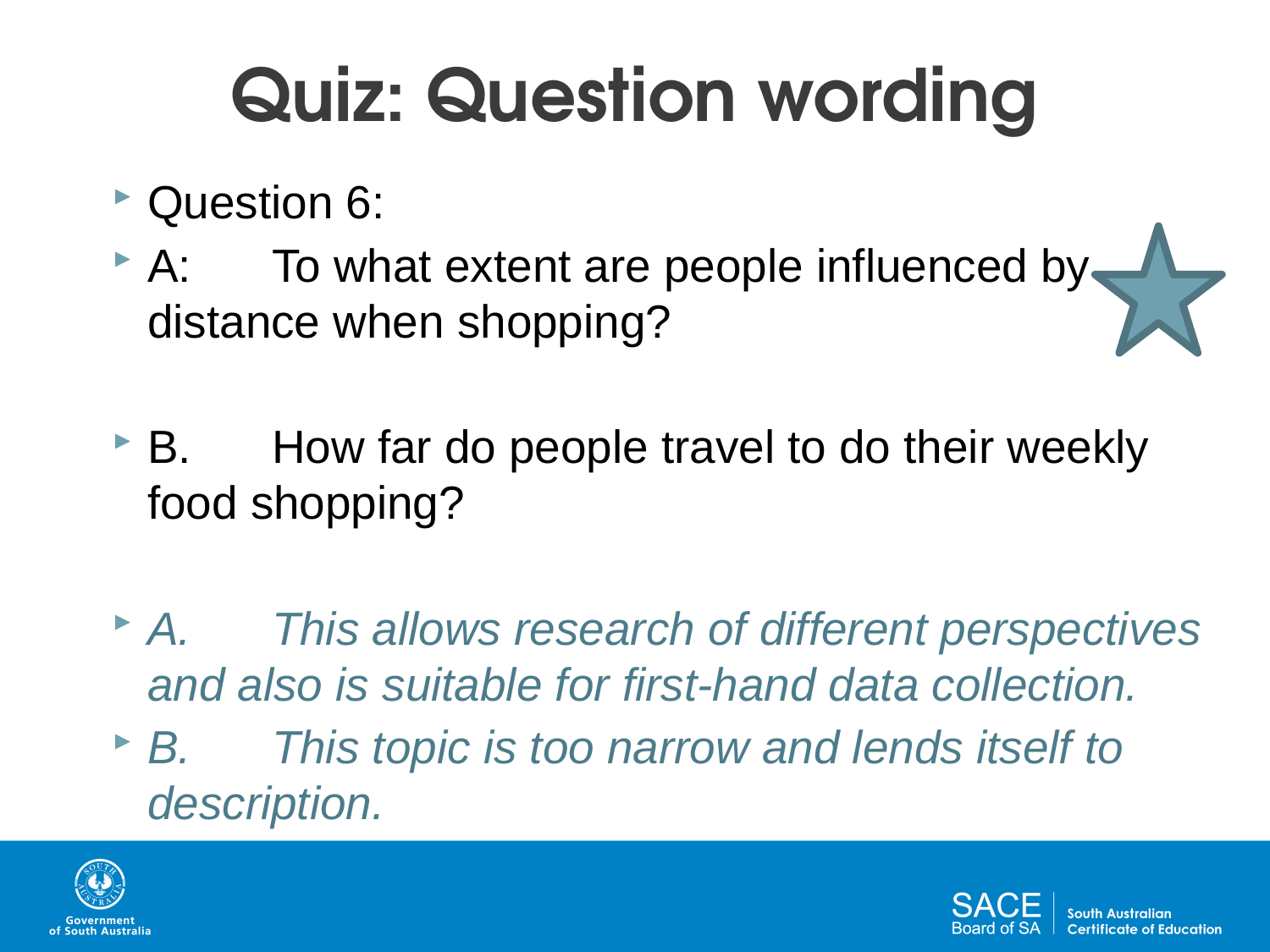

# Quiz: Question wording
Question 6:
A:	To what extent are people influenced by distance when shopping?

B.	How far do people travel to do their weekly food shopping?

A.	This allows research of different perspectives and also is suitable for first-hand data collection.
B.	This topic is too narrow and lends itself to description.